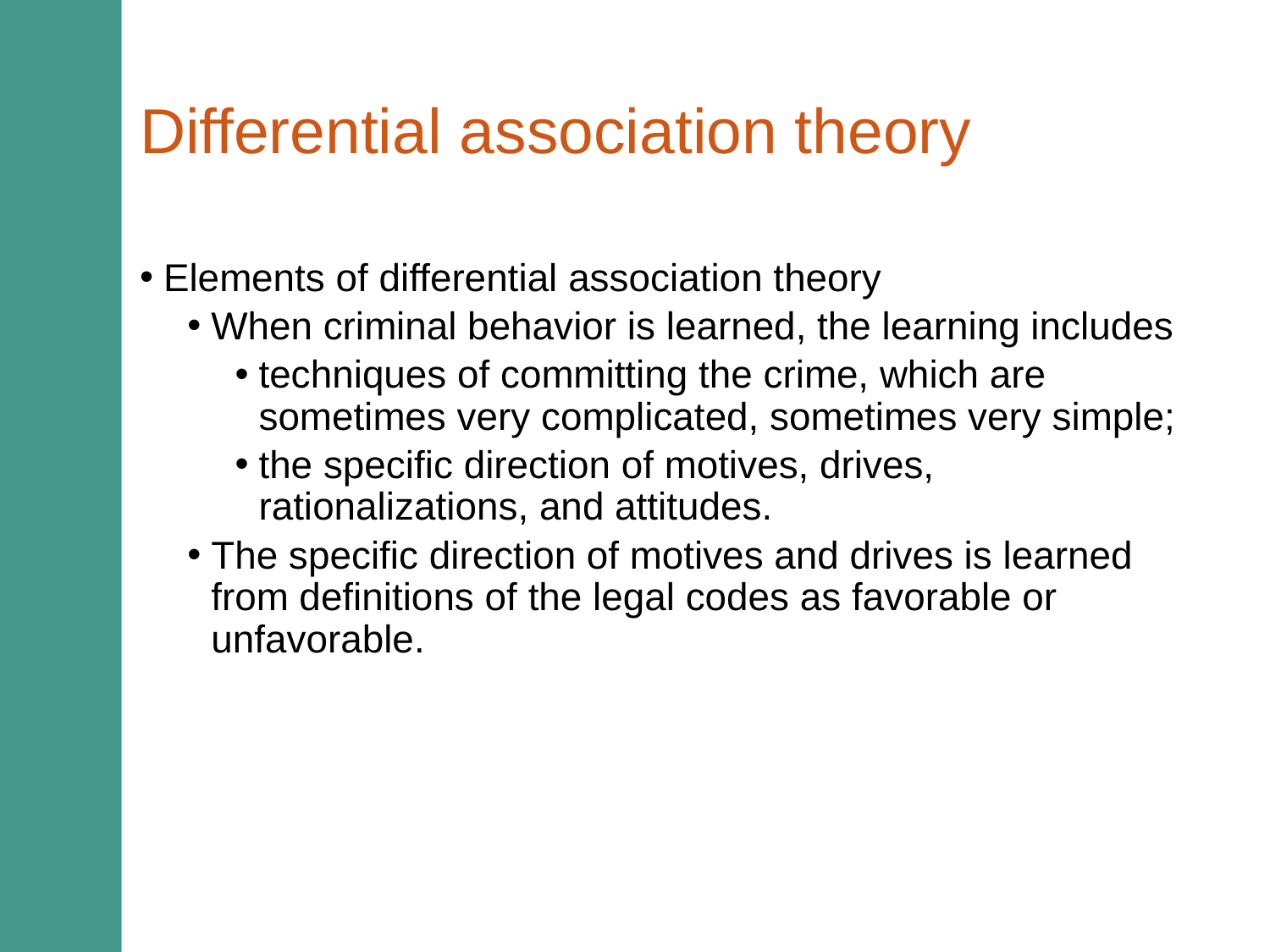

# Differential association theory
Elements of differential association theory
When criminal behavior is learned, the learning includes
techniques of committing the crime, which are sometimes very complicated, sometimes very simple;
the specific direction of motives, drives, rationalizations, and attitudes.
The specific direction of motives and drives is learned from definitions of the legal codes as favorable or unfavorable.